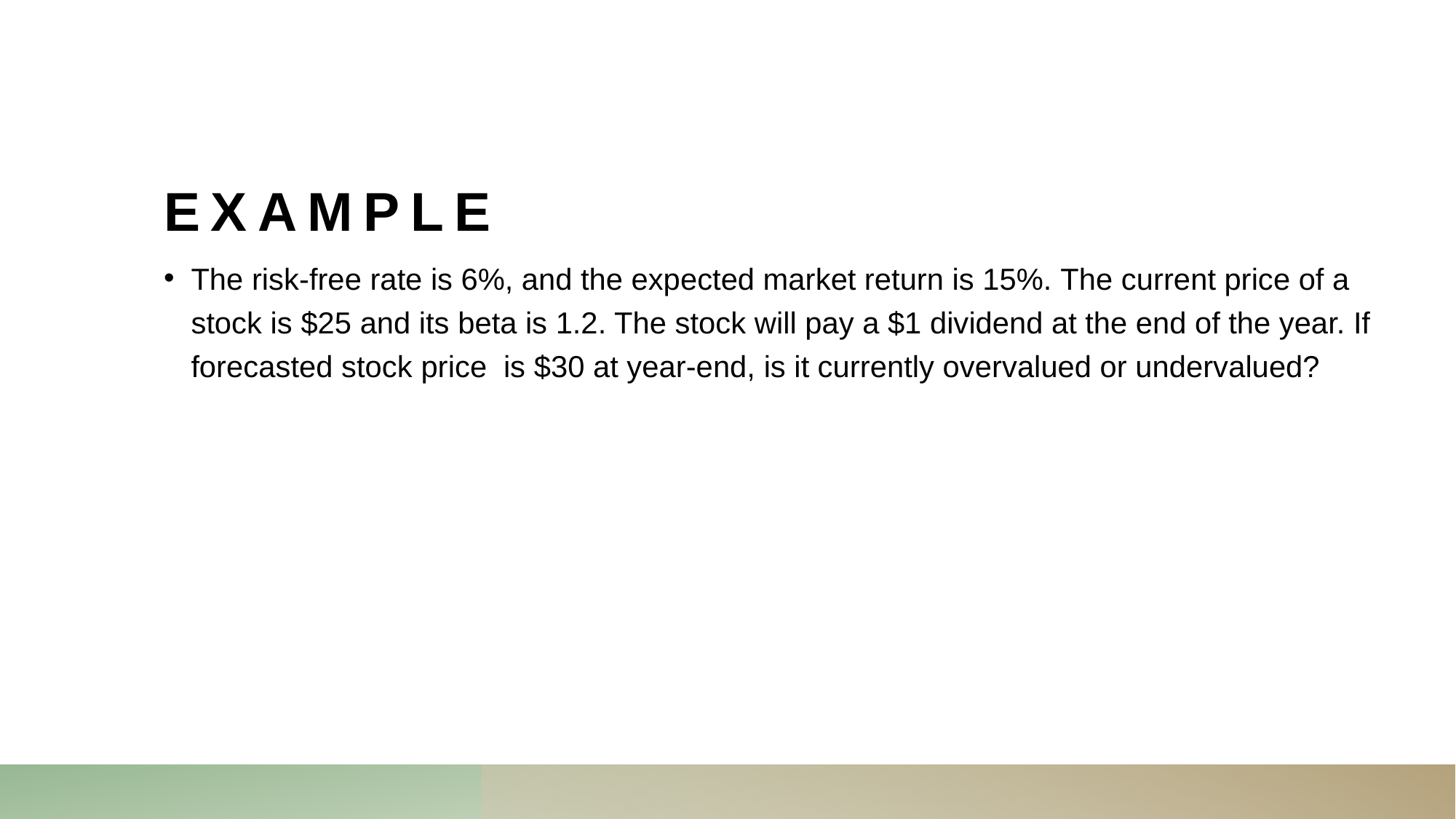

# example
The risk-free rate is 6%, and the expected market return is 15%. The current price of a stock is $25 and its beta is 1.2. The stock will pay a $1 dividend at the end of the year. If forecasted stock price  is $30 at year-end, is it currently overvalued or undervalued?